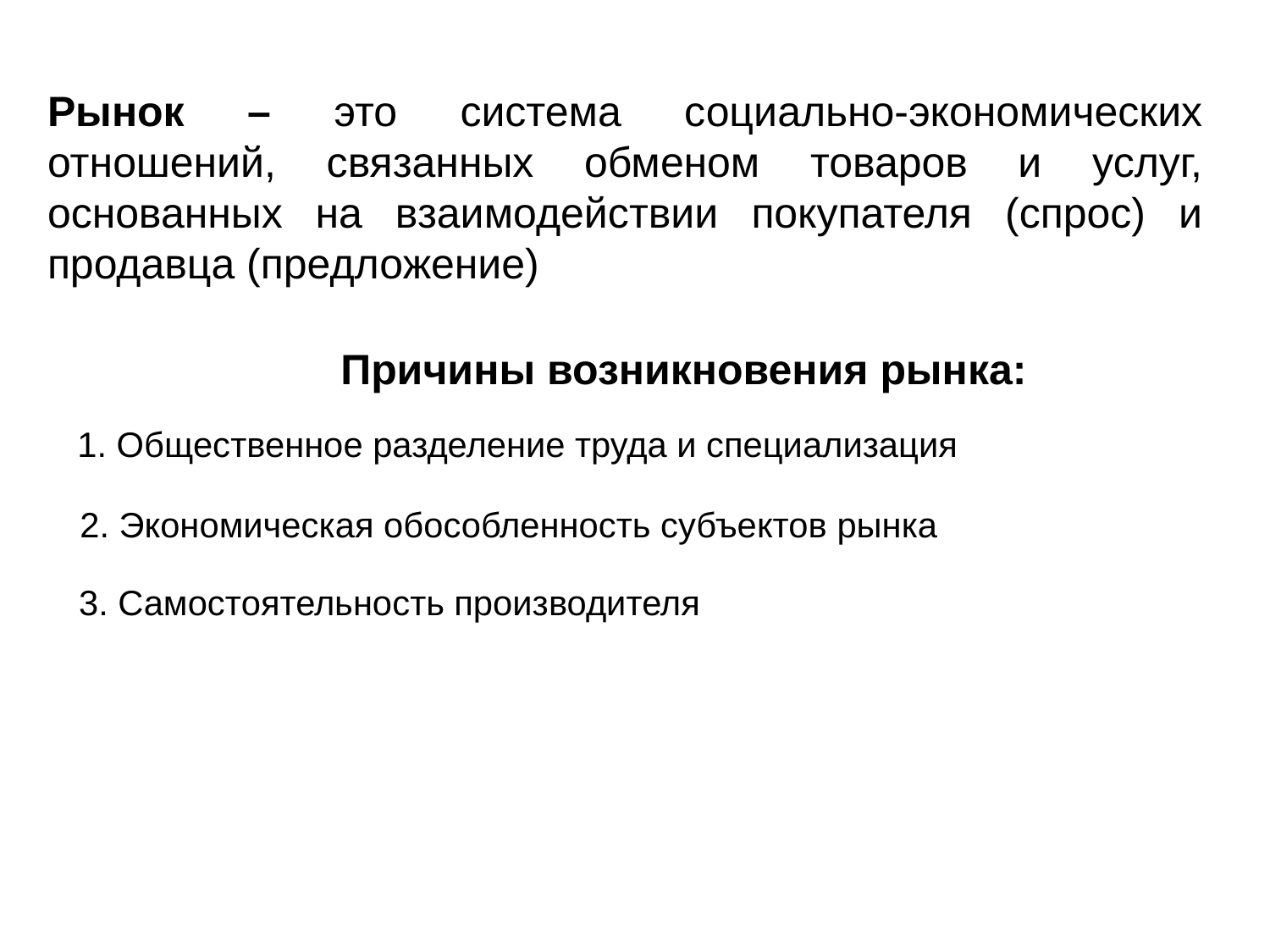

Рынок – это система социально-экономических отношений, связанных обменом товаров и услуг, основанных на взаимодействии покупателя (спрос) и продавца (предложение)
Причины возникновения рынка:
1. Общественное разделение труда и специализация
2. Экономическая обособленность субъектов рынка
3. Самостоятельность производителя